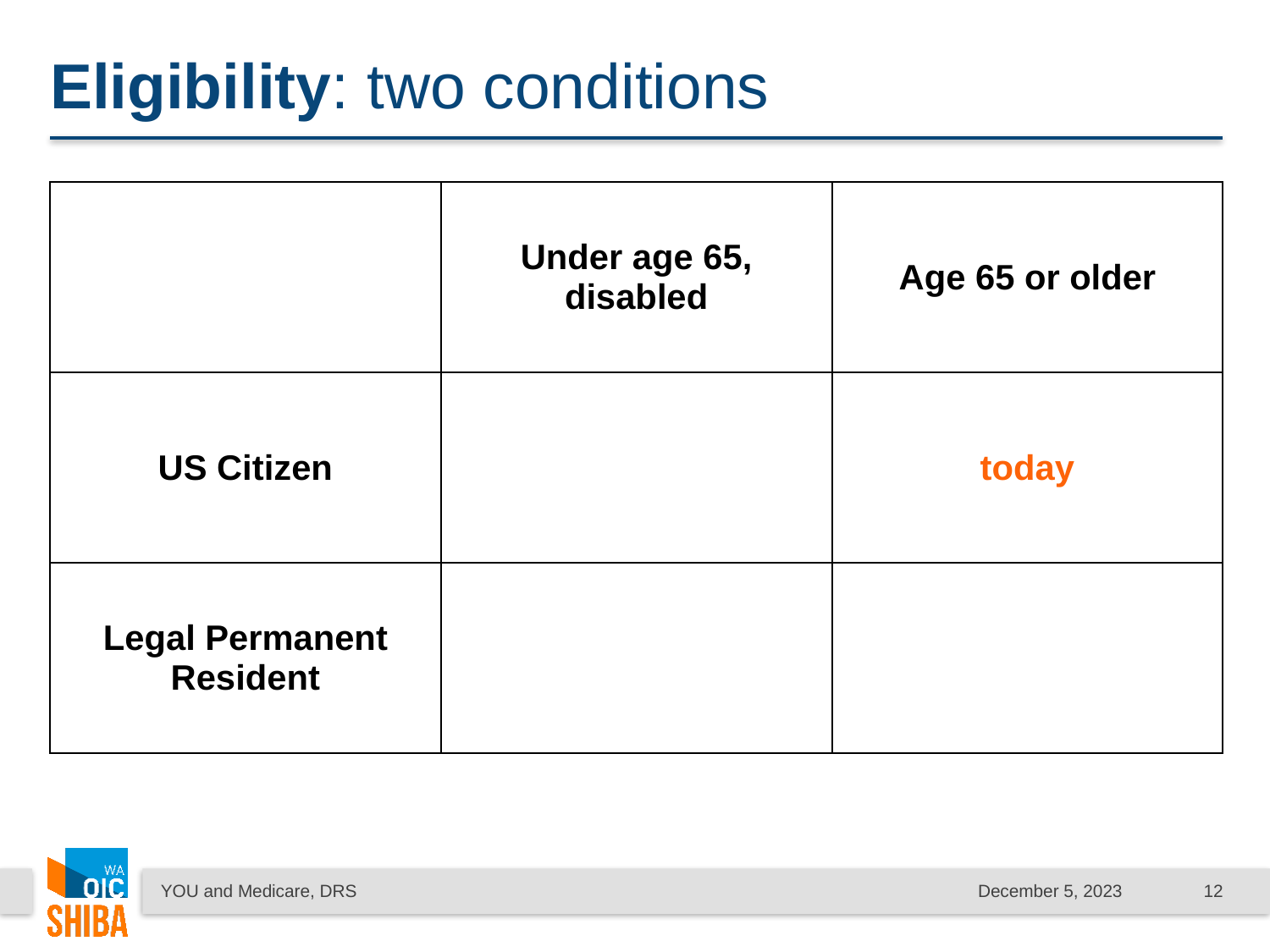

# Eligibility: two conditions
|  | Under age 65, disabled | Age 65 or older |
| --- | --- | --- |
| US Citizen |  | today |
| Legal Permanent Resident |  |  |
YOU and Medicare, DRS
December 5, 2023
12